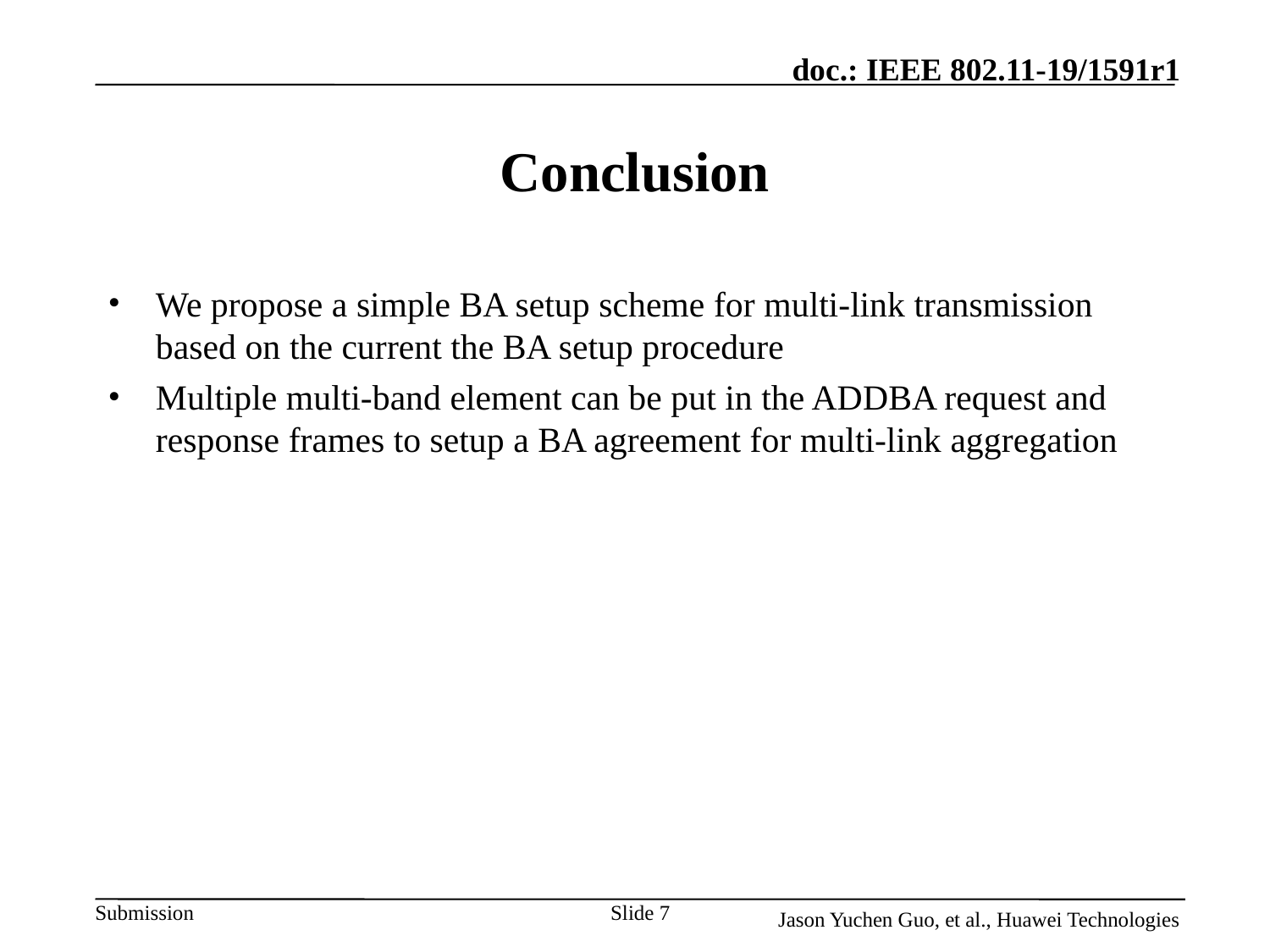

# Conclusion
We propose a simple BA setup scheme for multi-link transmission based on the current the BA setup procedure
Multiple multi-band element can be put in the ADDBA request and response frames to setup a BA agreement for multi-link aggregation
Slide 7